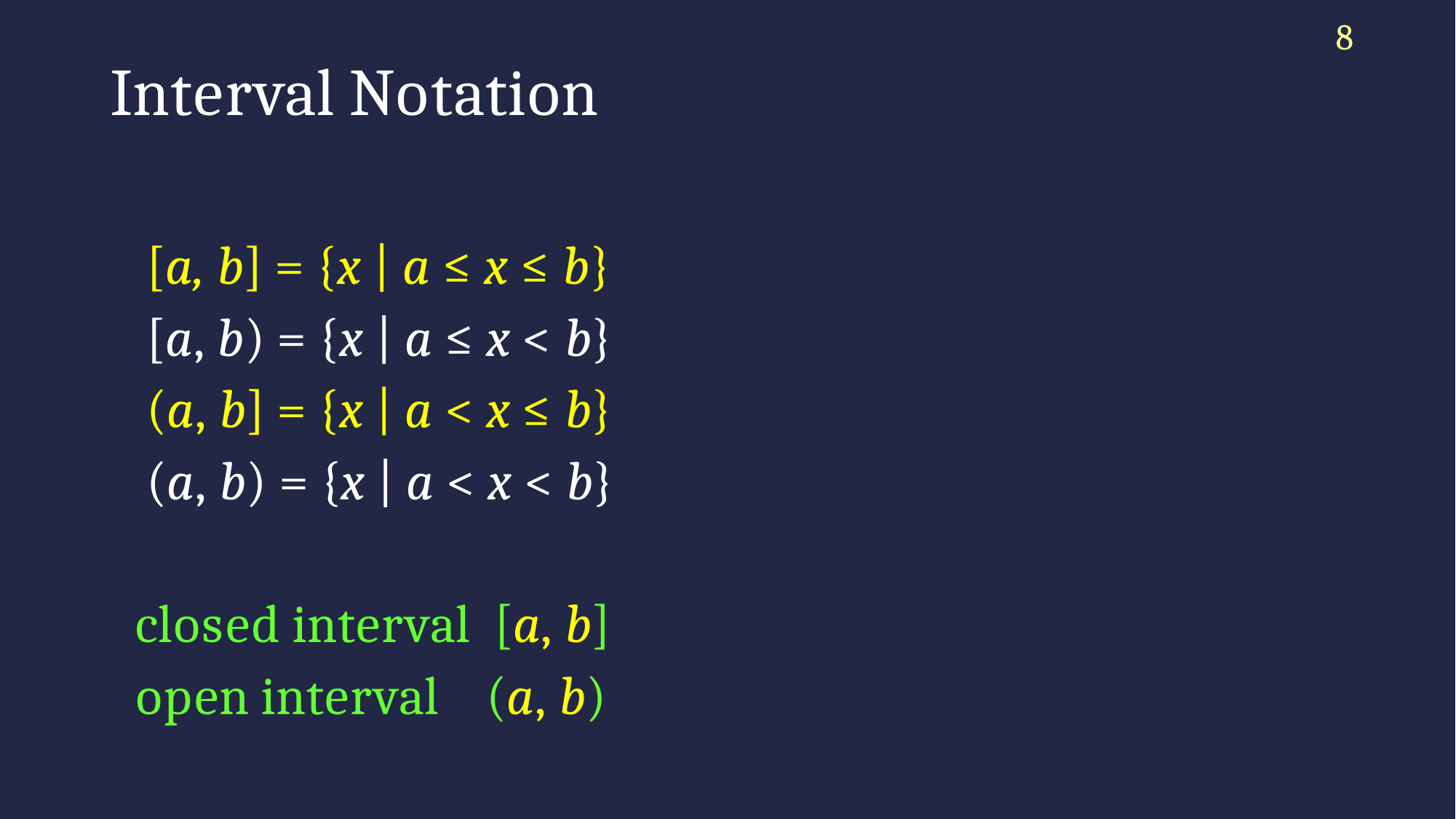

8
# Interval Notation

   [a, b] = {x | a ≤ x ≤ b}
   [a, b) = {x | a ≤ x < b}
   (a, b] = {x | a < x ≤ b}
   (a, b) = {x | a < x < b}

  closed interval  [a, b]
  open interval    (a, b)